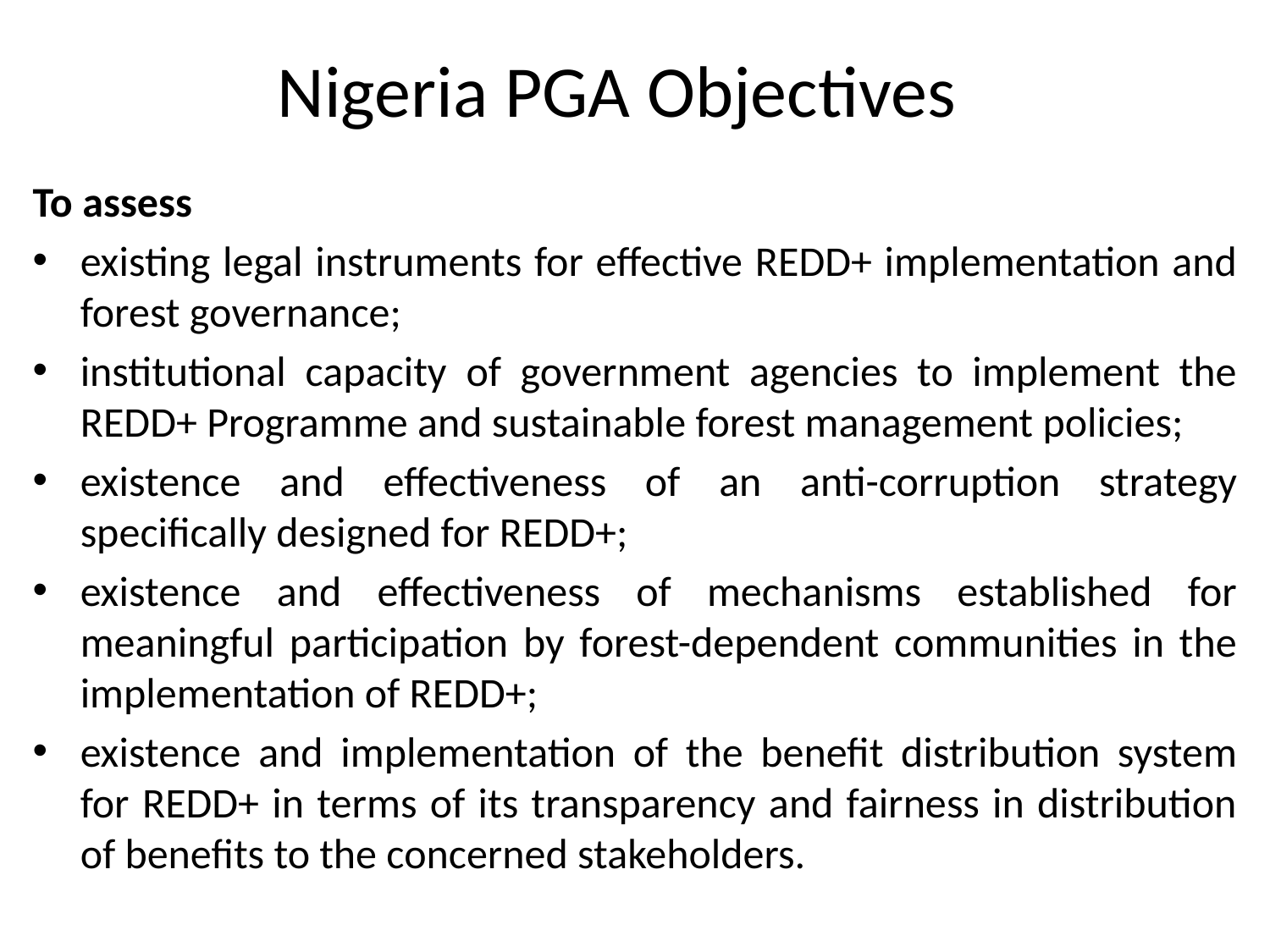

# Nigeria PGA Objectives
To assess
existing legal instruments for effective REDD+ implementation and forest governance;
institutional capacity of government agencies to implement the REDD+ Programme and sustainable forest management policies;
existence and effectiveness of an anti-corruption strategy specifically designed for REDD+;
existence and effectiveness of mechanisms established for meaningful participation by forest-dependent communities in the implementation of REDD+;
existence and implementation of the benefit distribution system for REDD+ in terms of its transparency and fairness in distribution of benefits to the concerned stakeholders.